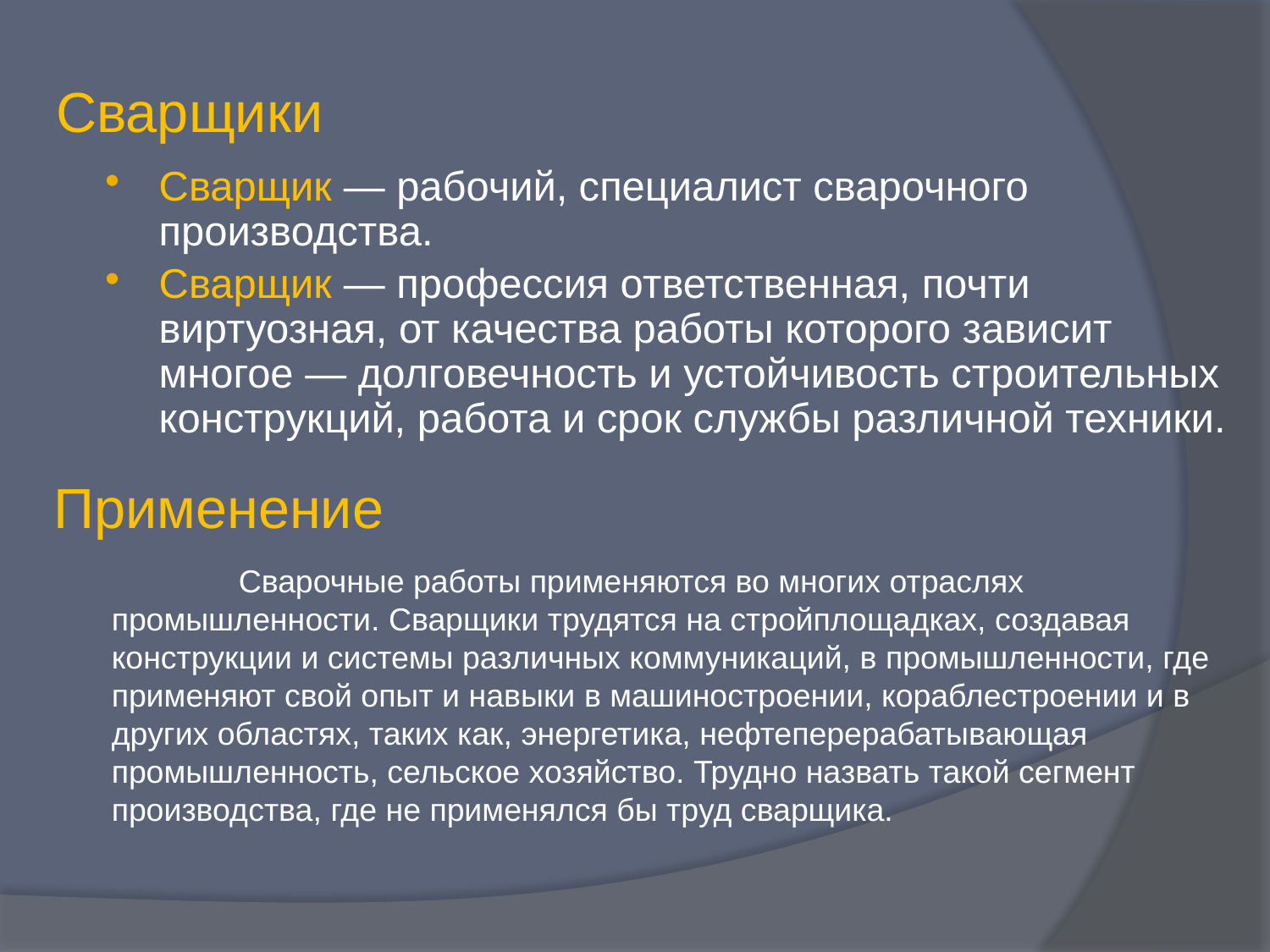

# Сварщики
Сварщик — рабочий, специалист сварочного производства.
Сварщик — профессия ответственная, почти виртуозная, от качества работы которого зависит многое — долговечность и устойчивость строительных конструкций, работа и срок службы различной техники.
Применение
	Сварочные работы применяются во многих отраслях промышленности. Сварщики трудятся на стройплощадках, создавая конструкции и системы различных коммуникаций, в промышленности, где применяют свой опыт и навыки в машиностроении, кораблестроении и в других областях, таких как, энергетика, нефтеперерабатывающая промышленность, сельское хозяйство. Трудно назвать такой сегмент производства, где не применялся бы труд сварщика.